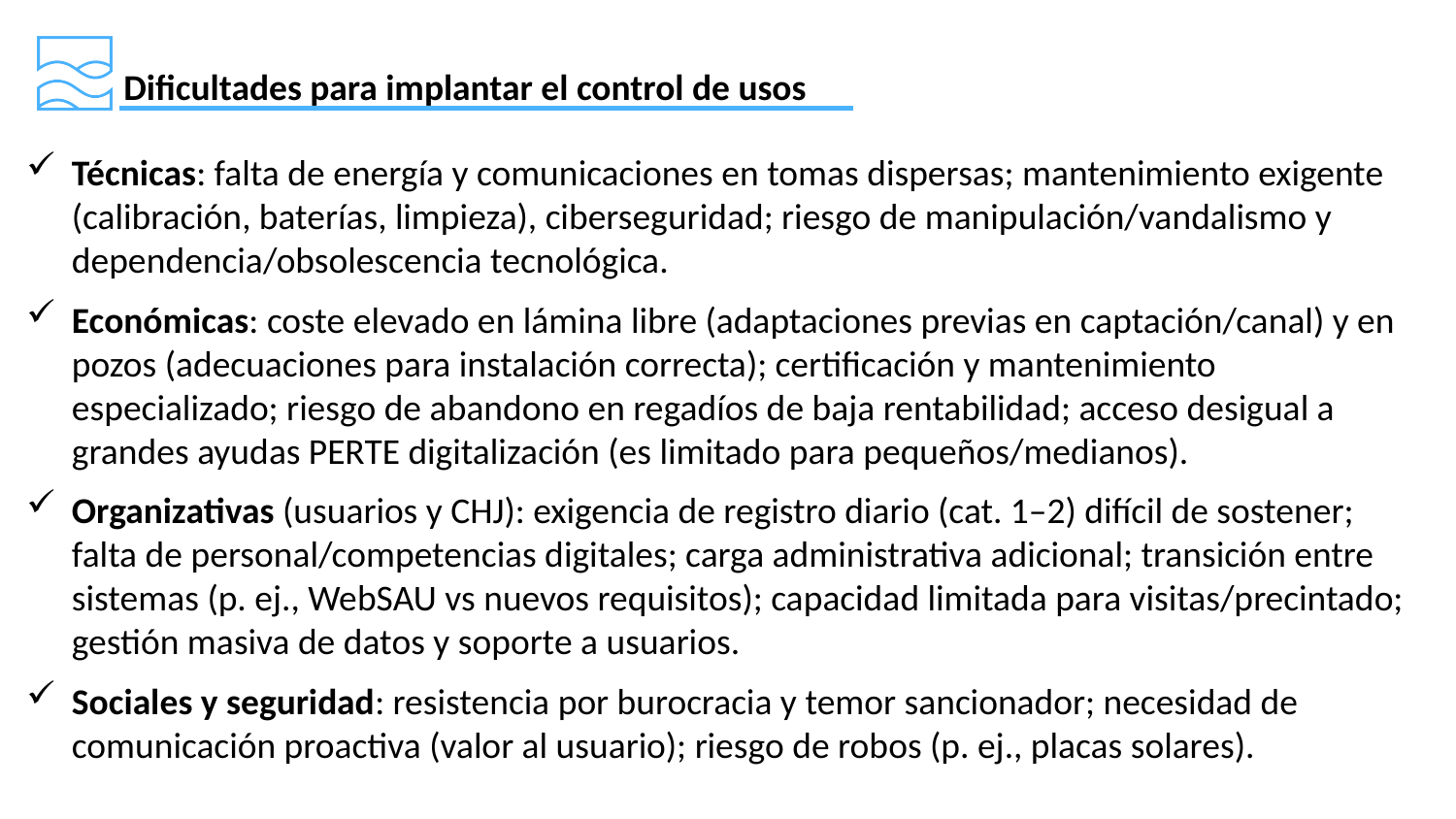

Dificultades para implantar el control de usos
Técnicas: falta de energía y comunicaciones en tomas dispersas; mantenimiento exigente (calibración, baterías, limpieza), ciberseguridad; riesgo de manipulación/vandalismo y dependencia/obsolescencia tecnológica.
Económicas: coste elevado en lámina libre (adaptaciones previas en captación/canal) y en pozos (adecuaciones para instalación correcta); certificación y mantenimiento especializado; riesgo de abandono en regadíos de baja rentabilidad; acceso desigual a grandes ayudas PERTE digitalización (es limitado para pequeños/medianos).
Organizativas (usuarios y CHJ): exigencia de registro diario (cat. 1–2) difícil de sostener; falta de personal/competencias digitales; carga administrativa adicional; transición entre sistemas (p. ej., WebSAU vs nuevos requisitos); capacidad limitada para visitas/precintado; gestión masiva de datos y soporte a usuarios.
Sociales y seguridad: resistencia por burocracia y temor sancionador; necesidad de comunicación proactiva (valor al usuario); riesgo de robos (p. ej., placas solares).